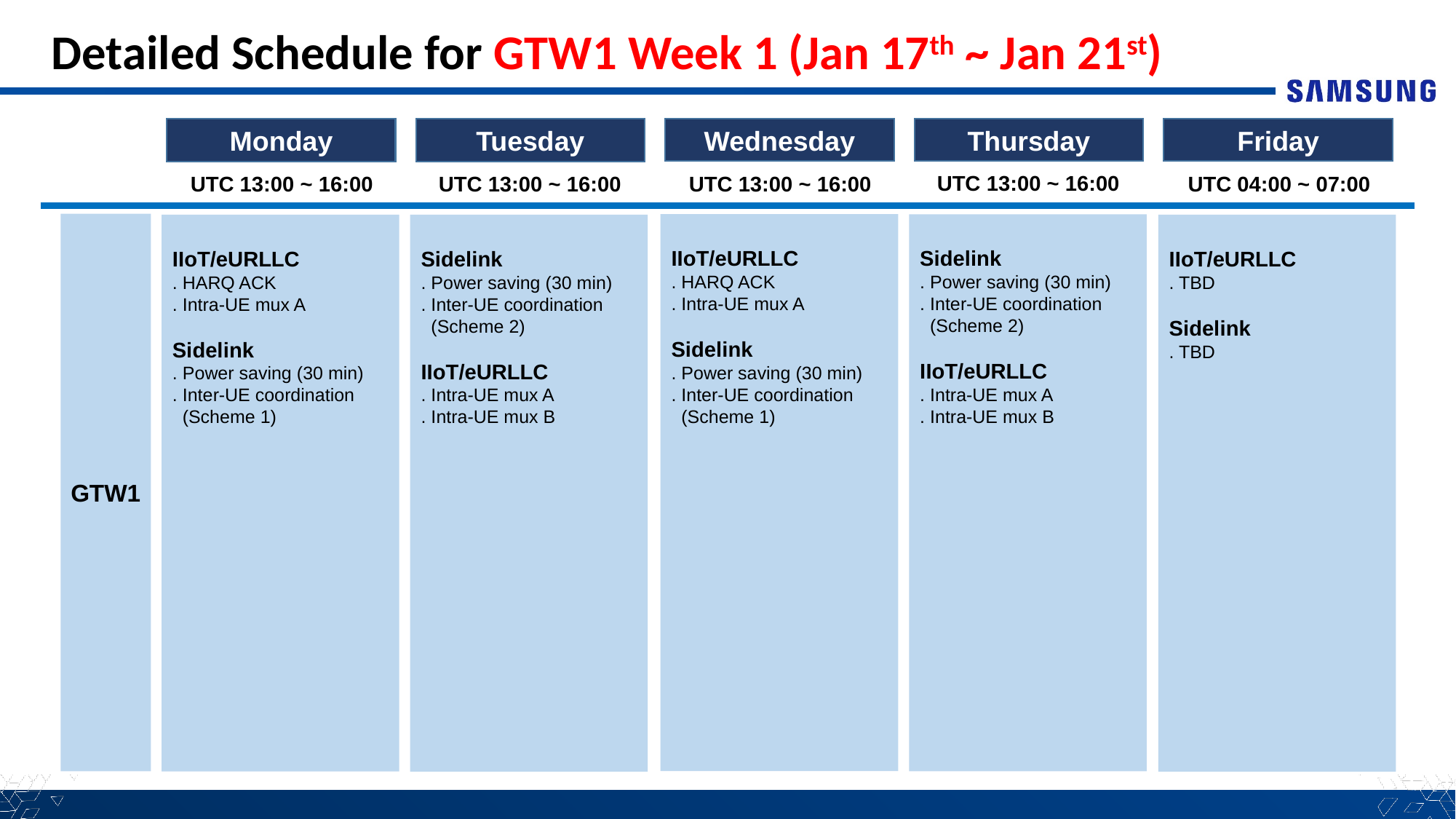

# Detailed Schedule for GTW1 Week 1 (Jan 17th ~ Jan 21st)
Friday
Thursday
Wednesday
Tuesday
Monday
UTC 13:00 ~ 16:00
UTC 13:00 ~ 16:00
UTC 04:00 ~ 07:00
UTC 13:00 ~ 16:00
UTC 13:00 ~ 16:00
GTW1

IIoT/eURLLC
. HARQ ACK
. Intra-UE mux A

Sidelink
. Power saving (30 min)
. Inter-UE coordination
  (Scheme 1)

Sidelink
. Power saving (30 min)
. Inter-UE coordination
  (Scheme 2)

IIoT/eURLLC
. Intra-UE mux A
. Intra-UE mux B

IIoT/eURLLC
. HARQ ACK
. Intra-UE mux A

Sidelink
. Power saving (30 min)
. Inter-UE coordination
  (Scheme 1)

Sidelink
. Power saving (30 min)
. Inter-UE coordination
  (Scheme 2)

IIoT/eURLLC
. Intra-UE mux A
. Intra-UE mux B

IIoT/eURLLC
. TBD

Sidelink
. TBD